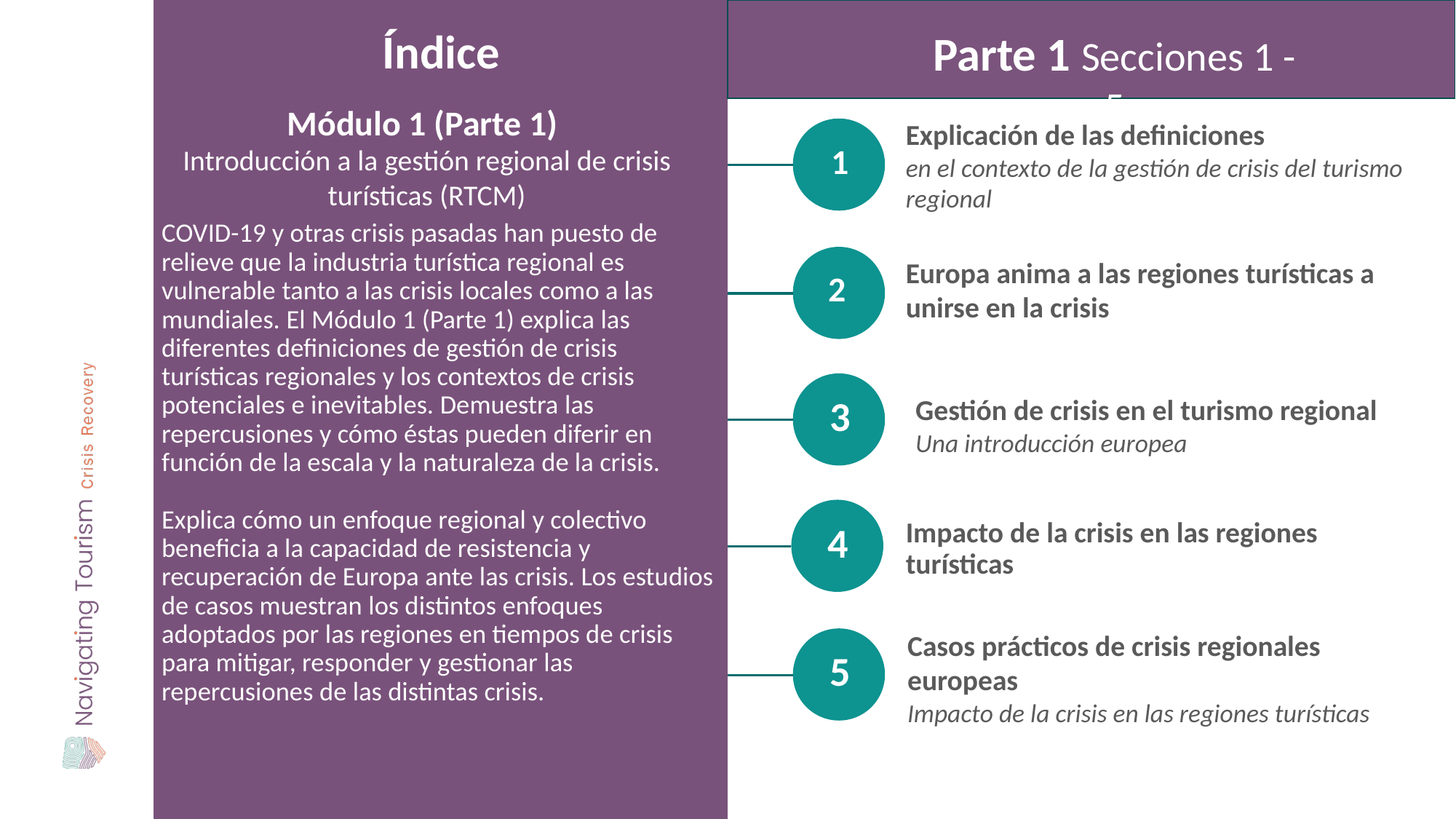

Parte 1 Secciones 1 - 5
Índice
Módulo 1 (Parte 1)
Introducción a la gestión regional de crisis turísticas (RTCM)
Explicación de las definiciones
en el contexto de la gestión de crisis del turismo regional
1
COVID-19 y otras crisis pasadas han puesto de relieve que la industria turística regional es vulnerable tanto a las crisis locales como a las mundiales. El Módulo 1 (Parte 1) explica las diferentes definiciones de gestión de crisis turísticas regionales y los contextos de crisis potenciales e inevitables. Demuestra las repercusiones y cómo éstas pueden diferir en función de la escala y la naturaleza de la crisis.

Explica cómo un enfoque regional y colectivo beneficia a la capacidad de resistencia y recuperación de Europa ante las crisis. Los estudios de casos muestran los distintos enfoques adoptados por las regiones en tiempos de crisis para mitigar, responder y gestionar las repercusiones de las distintas crisis.

Europa anima a las regiones turísticas a unirse en la crisis
2
Gestión de crisis en el turismo regional
Una introducción europea
3
Impacto de la crisis en las regiones turísticas
4
Casos prácticos de crisis regionales europeas
Impacto de la crisis en las regiones turísticas
5